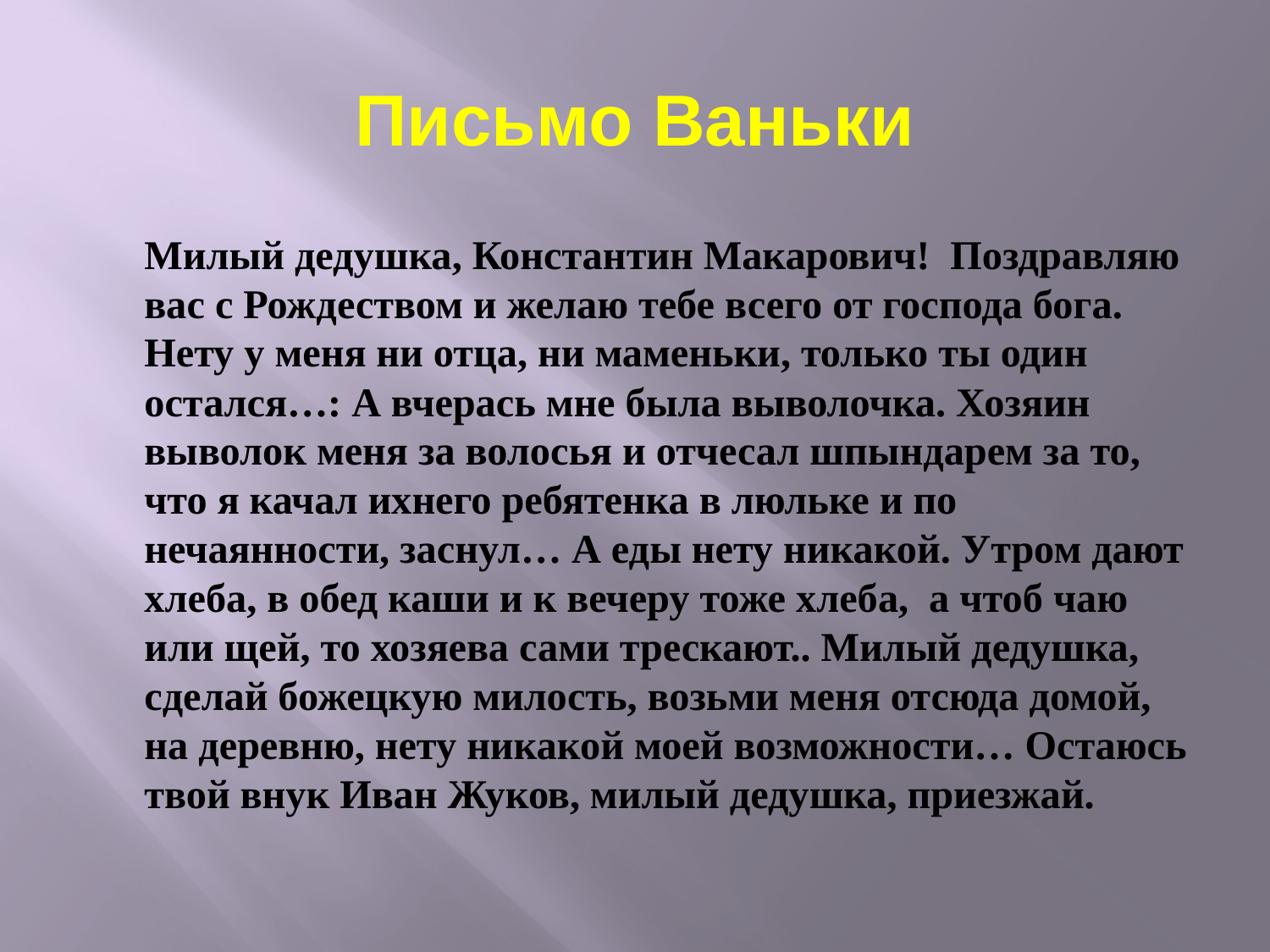

# Письмо Ваньки
		Милый дедушка, Константин Макарович!  Поздравляю вас с Рождеством и желаю тебе всего от господа бога. Нету у меня ни отца, ни маменьки, только ты один остался…: А вчерась мне была выволочка. Хозяин выволок меня за волосья и отчесал шпындарем за то, что я качал ихнего ребятенка в люльке и по нечаянности, заснул… А еды нету никакой. Утром дают хлеба, в обед каши и к вечеру тоже хлеба,  а чтоб чаю или щей, то хозяева сами трескают.. Милый дедушка, сделай божецкую милость, возьми меня отсюда домой, на деревню, нету никакой моей возможности… Остаюсь твой внук Иван Жуков, милый дедушка, приезжай.